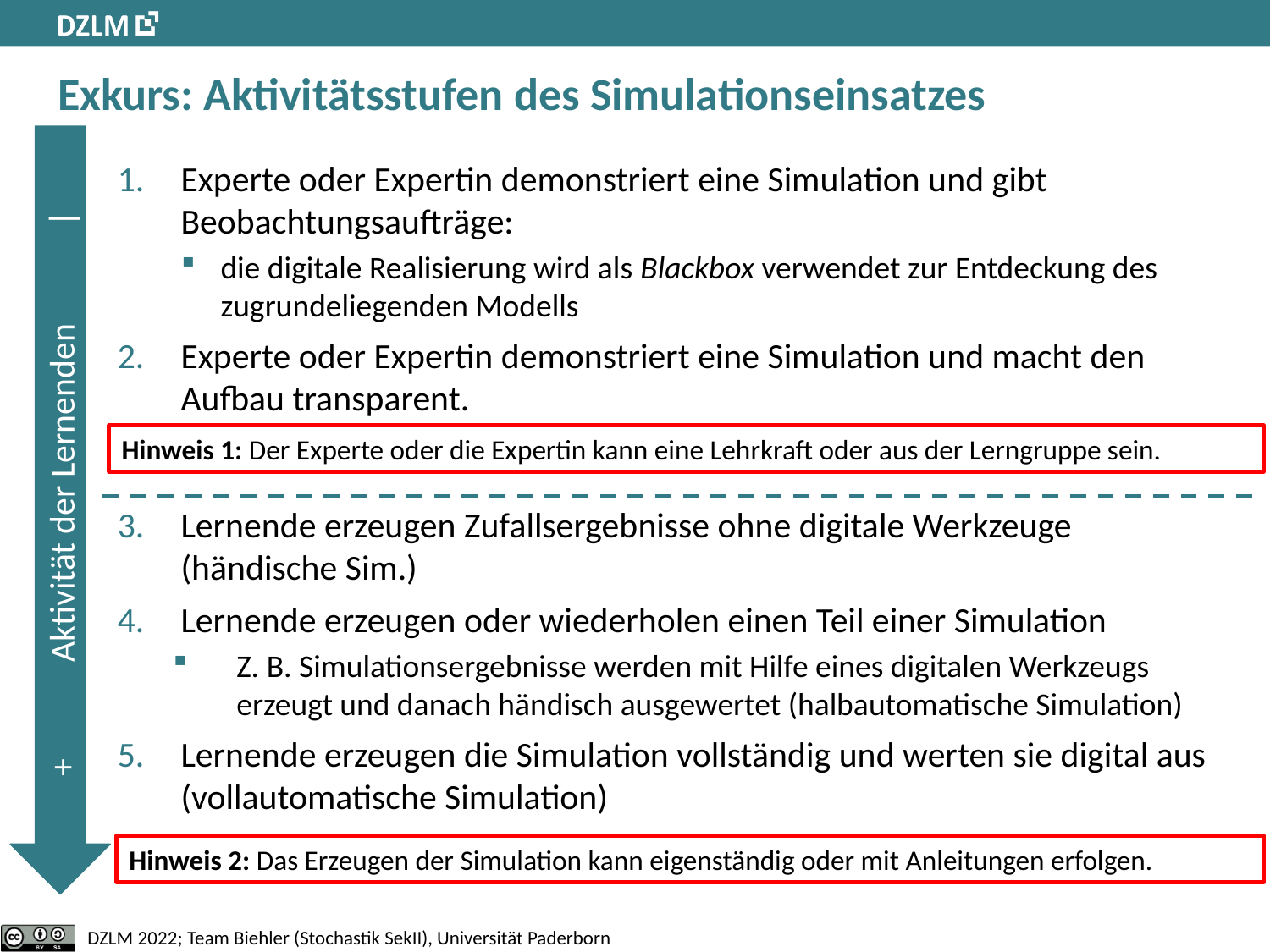

# Exkurs: Aktivitätsstufen des Simulationseinsatzes
Experte oder Expertin demonstriert eine Simulation und gibt Beobachtungsaufträge:
die digitale Realisierung wird als Blackbox verwendet zur Entdeckung des zugrundeliegenden Modells
Experte oder Expertin demonstriert eine Simulation und macht den Aufbau transparent.

Lernende erzeugen Zufallsergebnisse ohne digitale Werkzeuge
(händische Sim.)
Lernende erzeugen oder wiederholen einen Teil einer Simulation
Z. B. Simulationsergebnisse werden mit Hilfe eines digitalen Werkzeugs erzeugt und danach händisch ausgewertet (halbautomatische Simulation)
Lernende erzeugen die Simulation vollständig und werten sie digital aus (vollautomatische Simulation)
Hinweis 1: Der Experte oder die Expertin kann eine Lehrkraft oder aus der Lerngruppe sein.
 +            Aktivität der Lernenden            |
Hinweis 2: Das Erzeugen der Simulation kann eigenständig oder mit Anleitungen erfolgen.